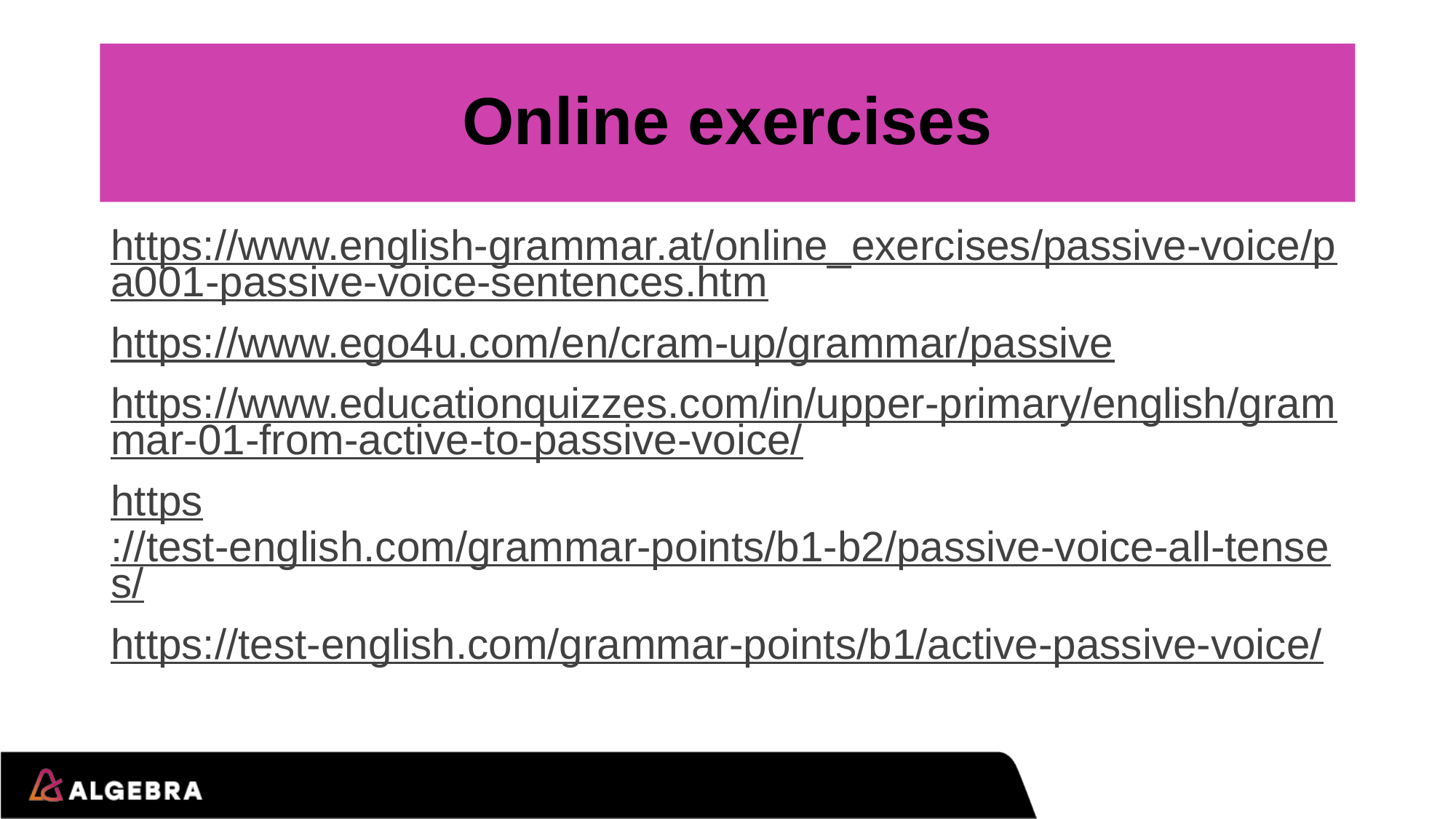

# Online exercises
https://www.english-grammar.at/online_exercises/passive-voice/pa001-passive-voice-sentences.htm
https://www.ego4u.com/en/cram-up/grammar/passive
https://www.educationquizzes.com/in/upper-primary/english/grammar-01-from-active-to-passive-voice/
https://test-english.com/grammar-points/b1-b2/passive-voice-all-tenses/
https://test-english.com/grammar-points/b1/active-passive-voice/